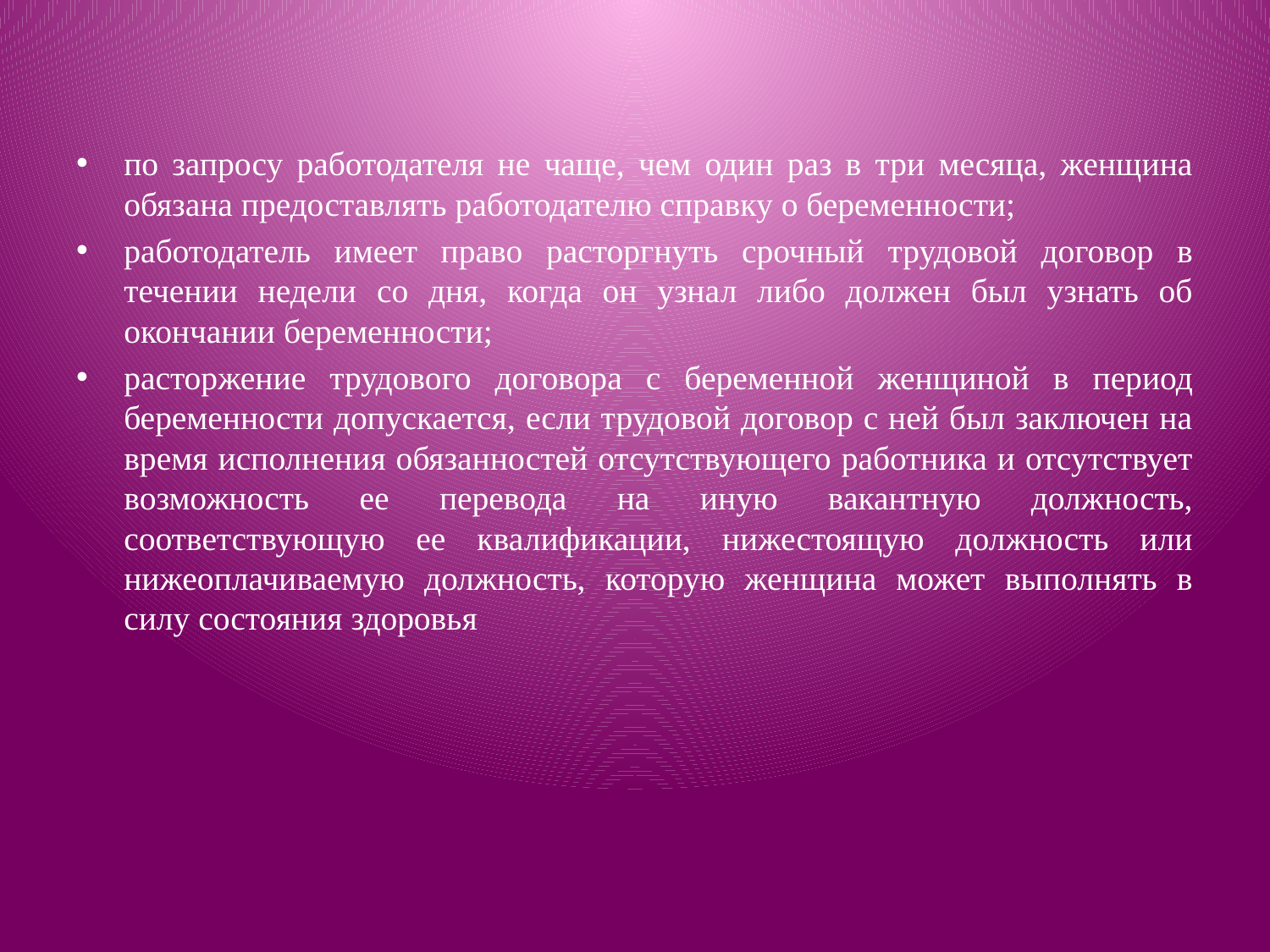

по запросу работодателя не чаще, чем один раз в три месяца, женщина обязана предоставлять работодателю справку о беременности;
работодатель имеет право расторгнуть срочный трудовой договор в течении недели со дня, когда он узнал либо должен был узнать об окончании беременности;
расторжение трудового договора с беременной женщиной в период беременности допускается, если трудовой договор с ней был заключен на время исполнения обязанностей отсутствующего работника и отсутствует возможность ее перевода на иную вакантную должность, соответствующую ее квалификации, нижестоящую должность или нижеоплачиваемую должность, которую женщина может выполнять в силу состояния здоровья